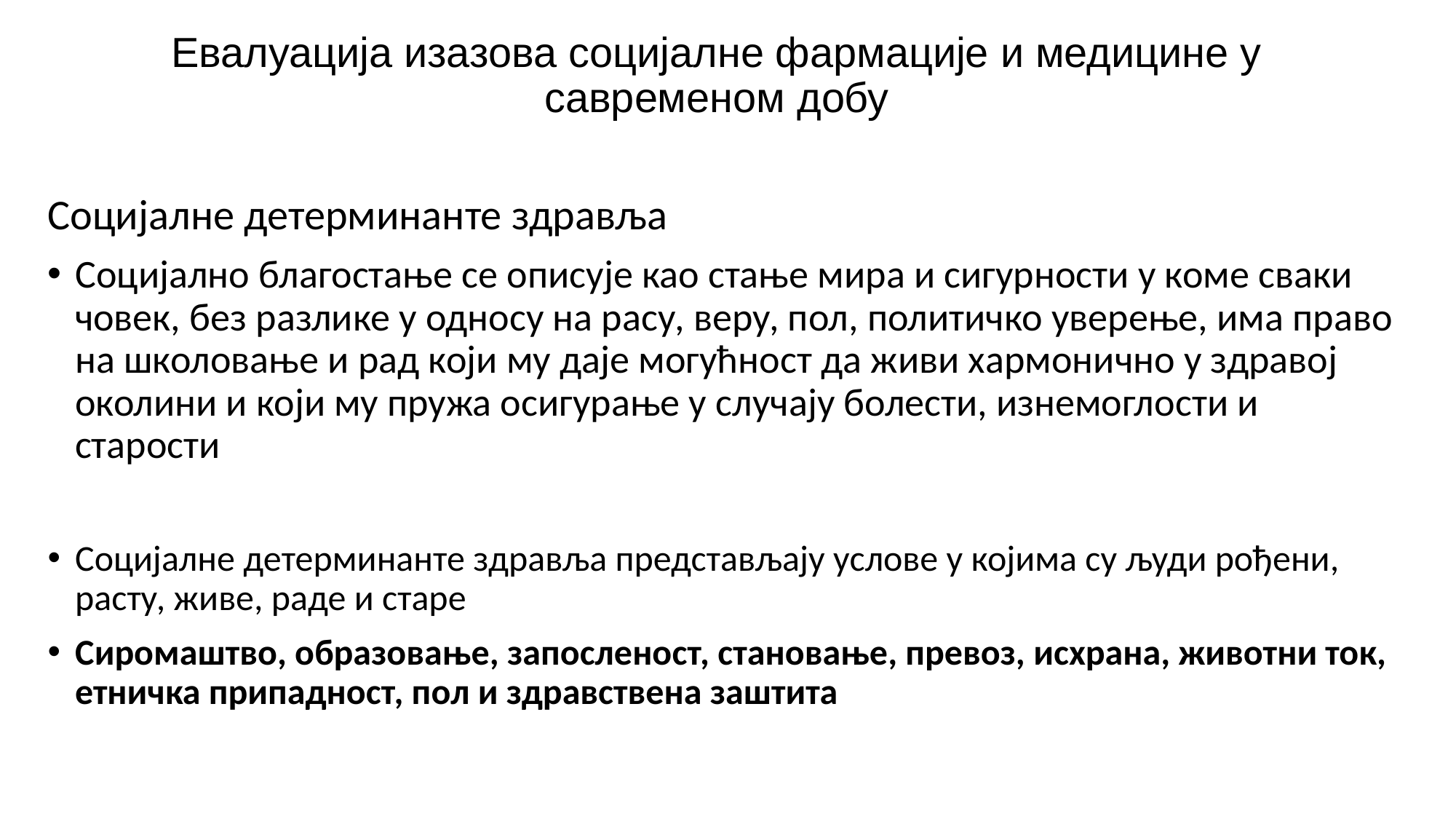

# Евалуација изазова социјалне фармације и медицине у савременом добу
Социјалне детерминанте здравља
Социјално благостање се описује као стање мира и сигурности у коме сваки човек, без разлике у односу на расу, веру, пол, политичко уверење, има право на школовање и рад који му даје могућност да живи хармонично у здравој околини и који му пружа осигурање у случају болести, изнемоглости и старости

Социјалне детерминанте здравља представљају услове у којима су људи рођени, расту, живе, раде и старе
Сиромаштво, образовање, запосленост, становање, превоз, исхрана, животни ток, етничка припадност, пол и здравствена заштита